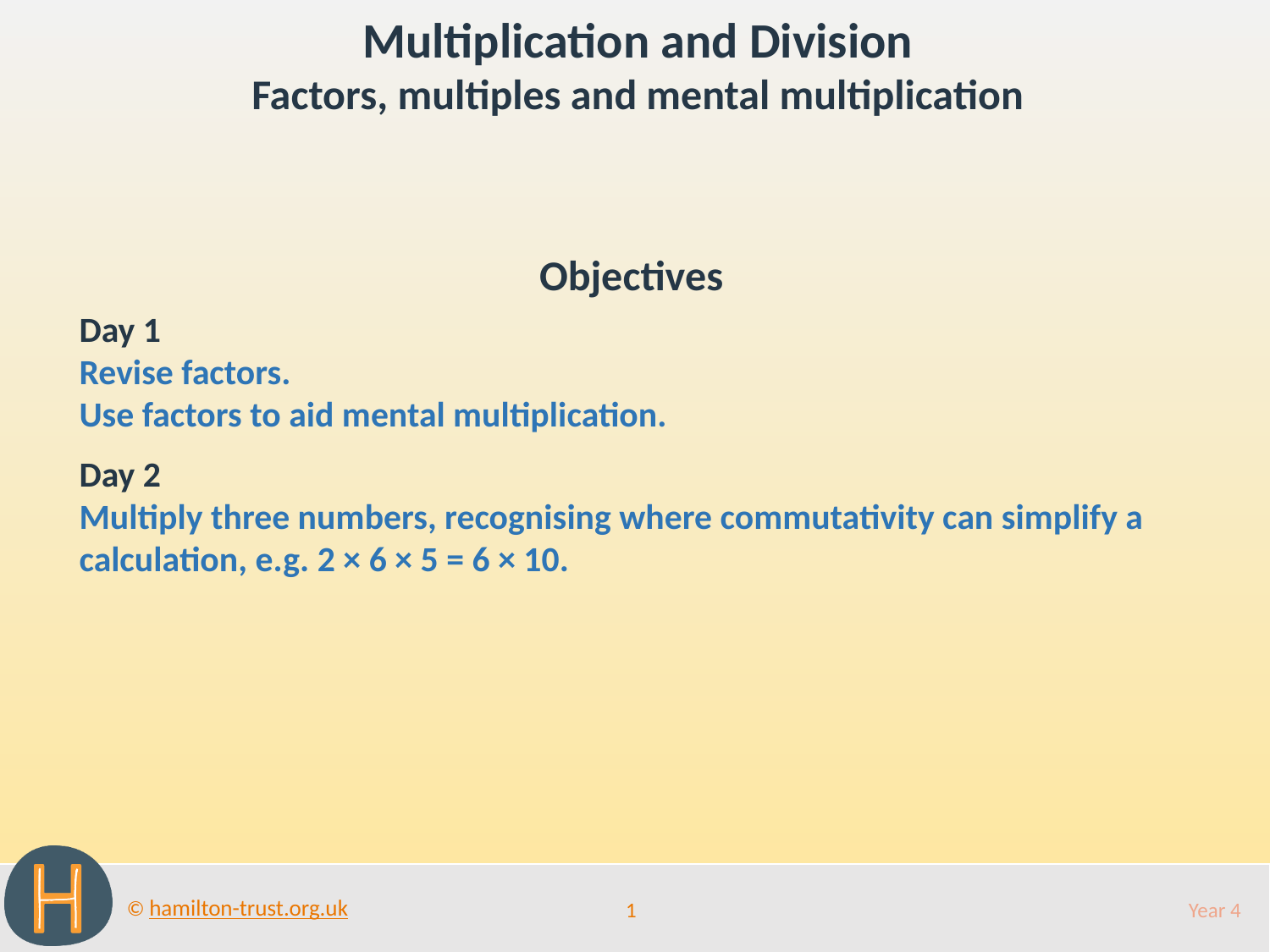

Multiplication and Division
Factors, multiples and mental multiplication
Objectives
Day 1
Revise factors.                                                                                                              Use factors to aid mental multiplication.
Day 2
Multiply three numbers, recognising where commutativity can simplify a calculation, e.g. 2 × 6 × 5 = 6 × 10.
1
Year 4